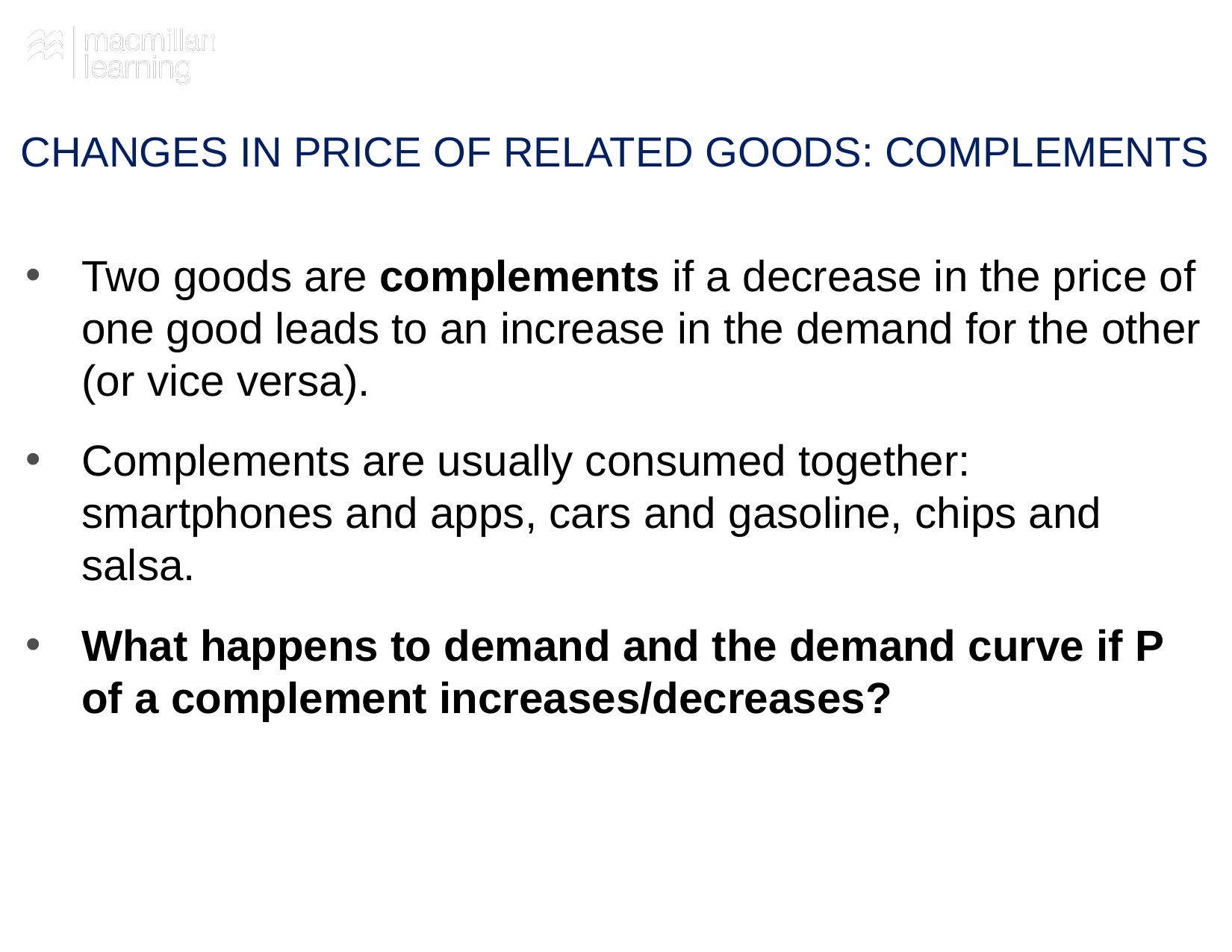

# CHANGES IN PRICE OF RELATED GOODS: COMPLEMENTS
Two goods are complements if a decrease in the price of one good leads to an increase in the demand for the other (or vice versa).
Complements are usually consumed together: smartphones and apps, cars and gasoline, chips and salsa.
What happens to demand and the demand curve if P of a complement increases/decreases?